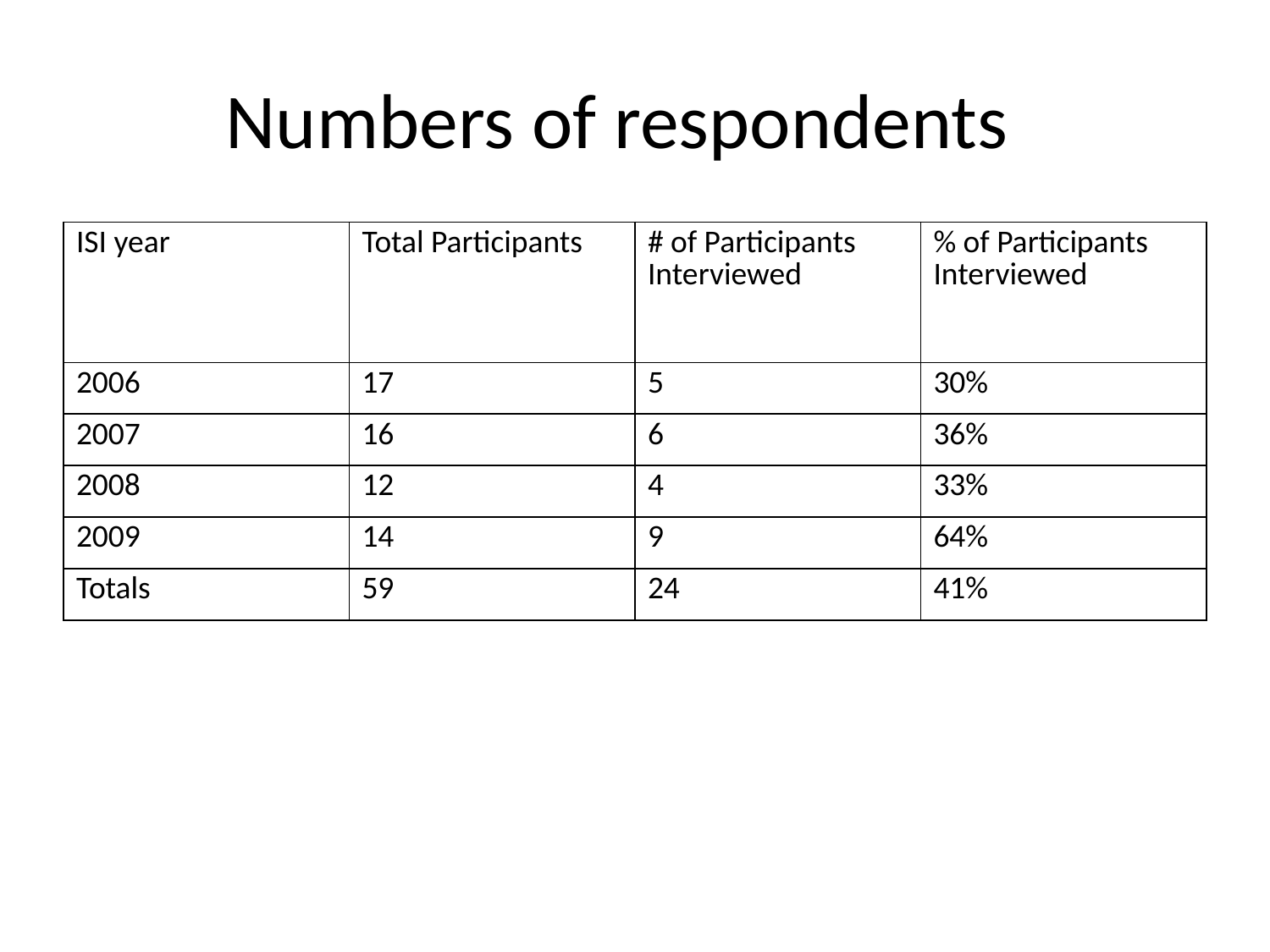

# Numbers of respondents
| ISI year | Total Participants | # of Participants Interviewed | % of Participants Interviewed |
| --- | --- | --- | --- |
| 2006 | 17 | 5 | 30% |
| 2007 | 16 | 6 | 36% |
| 2008 | 12 | 4 | 33% |
| 2009 | 14 | 9 | 64% |
| Totals | 59 | 24 | 41% |